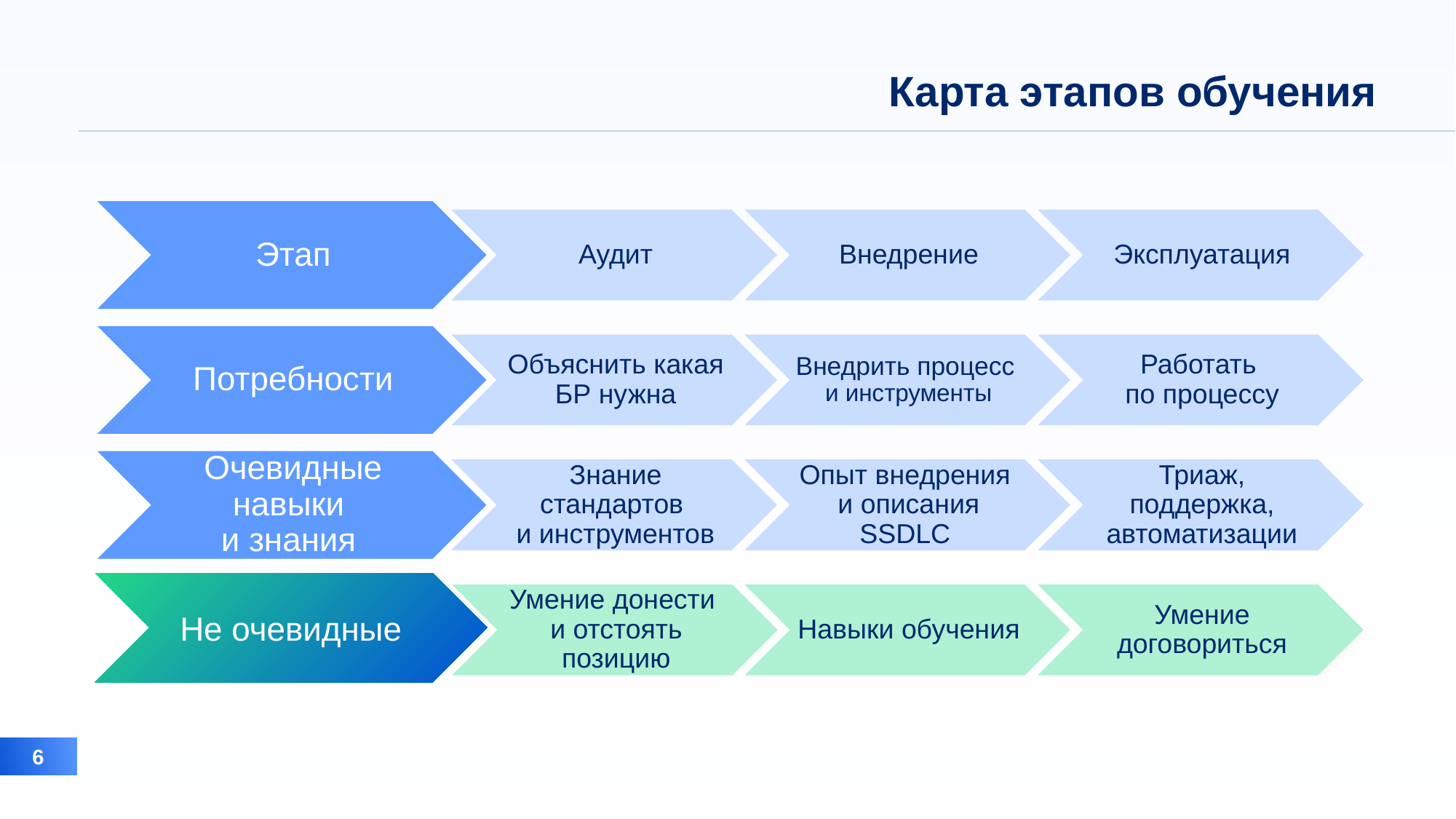

# Карта этапов обучения
Этап
Аудит
Внедрение
Эксплуатация
Потребности
Объяснить какая БР нужна
Внедрить процесс
и инструменты
Работать
по процессу
Очевидные навыки
и знания
Знание стандартов
и инструментов
Опыт внедрения
и описания SSDLC
Триаж, поддержка, автоматизации
Не очевидные
Умение донести
и отстоять позицию
Навыки обучения
Умение договориться